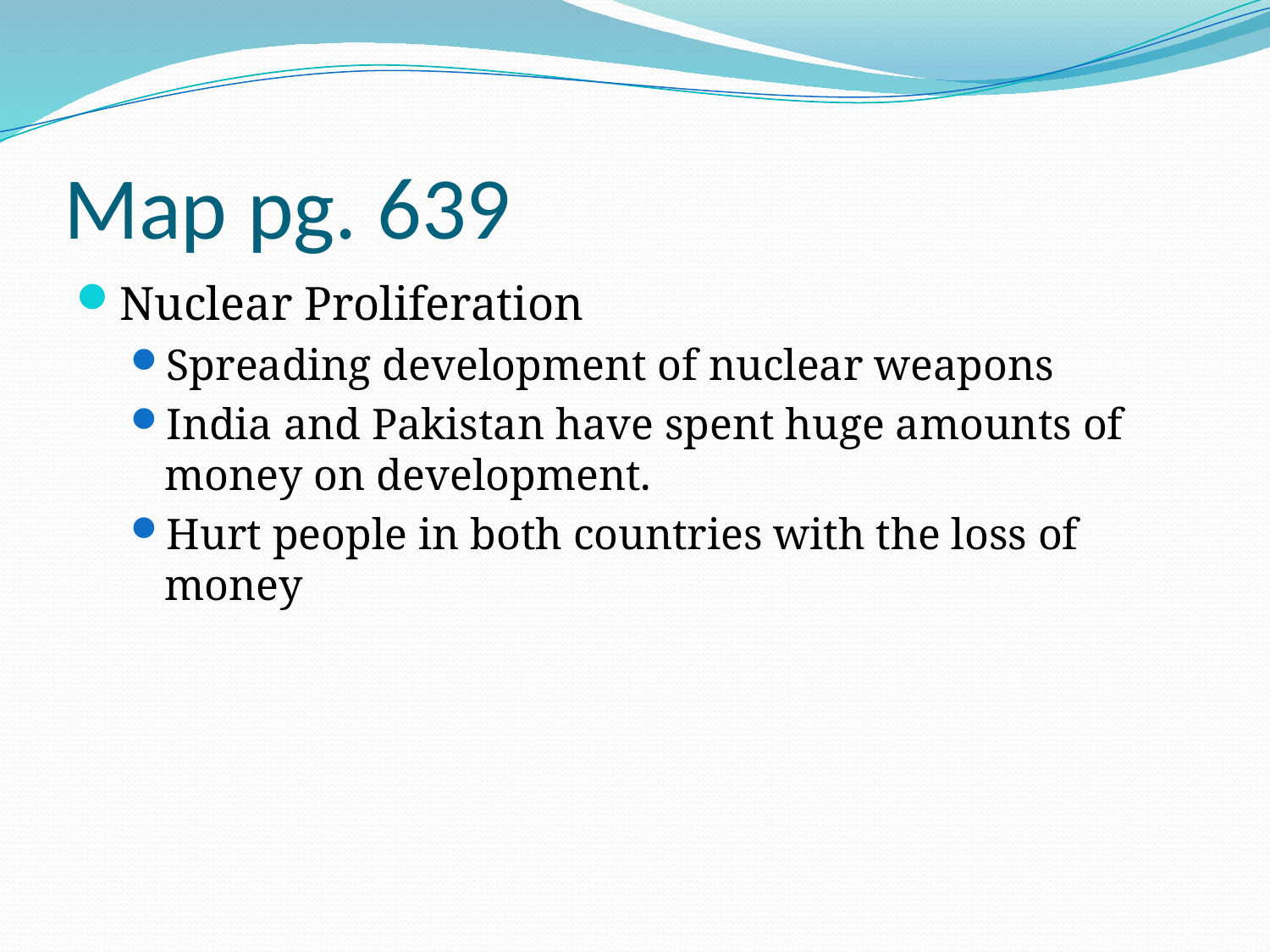

# Map pg. 639
Nuclear Proliferation
Spreading development of nuclear weapons
India and Pakistan have spent huge amounts of money on development.
Hurt people in both countries with the loss of money